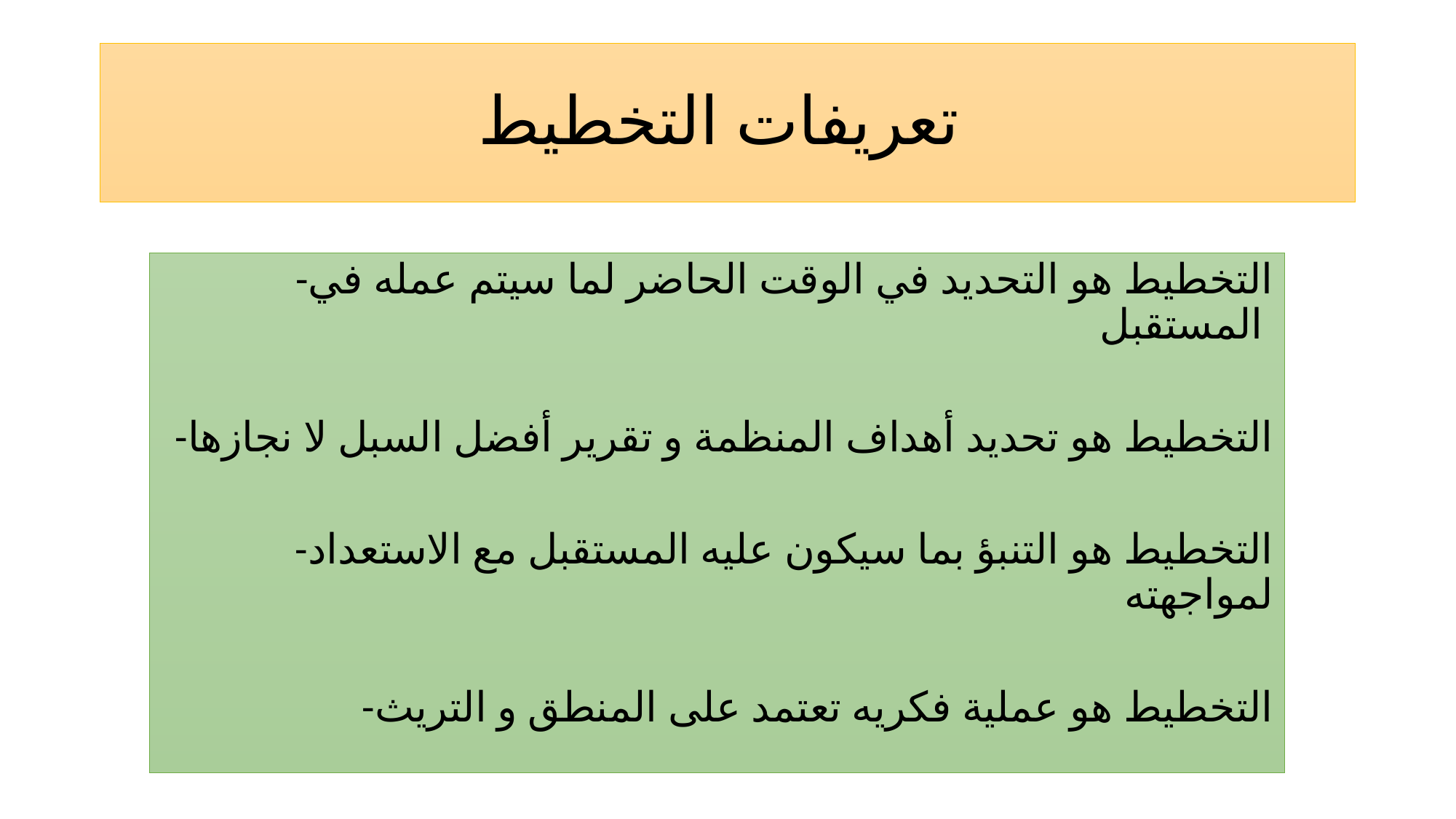

# تعريفات التخطيط
-التخطيط هو التحديد في الوقت الحاضر لما سيتم عمله في المستقبل

-التخطيط هو تحديد أهداف المنظمة و تقرير أفضل السبل لا نجازها

-التخطيط هو التنبؤ بما سيكون عليه المستقبل مع الاستعداد لمواجهته

-التخطيط هو عملية فكريه تعتمد على المنطق و التريث